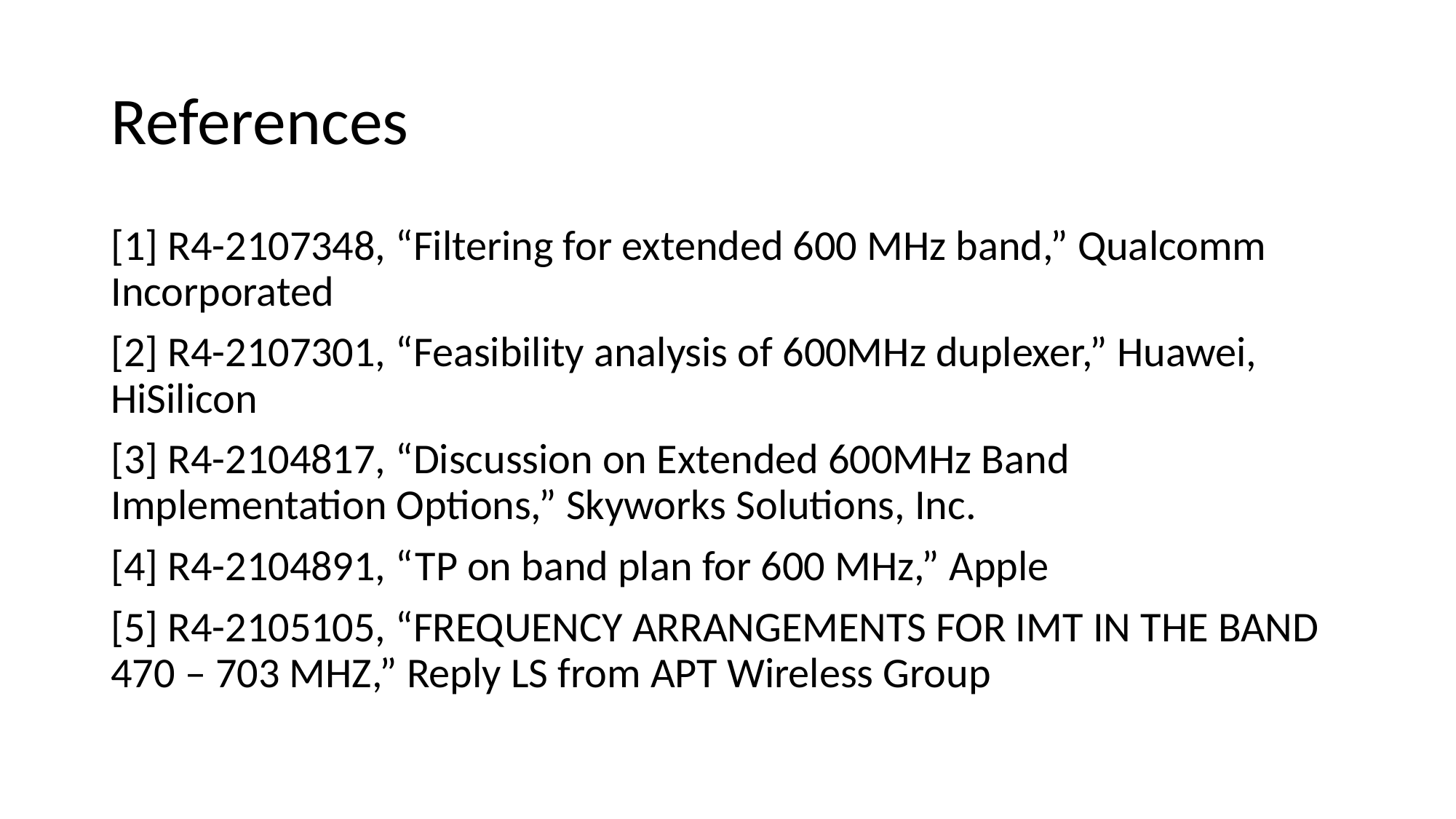

# References
[1] R4-2107348, “Filtering for extended 600 MHz band,” Qualcomm Incorporated
[2] R4-2107301, “Feasibility analysis of 600MHz duplexer,” Huawei, HiSilicon
[3] R4-2104817, “Discussion on Extended 600MHz Band Implementation Options,” Skyworks Solutions, Inc.
[4] R4-2104891, “TP on band plan for 600 MHz,” Apple
[5] R4-2105105, “FREQUENCY ARRANGEMENTS FOR IMT IN THE BAND 470 – 703 MHZ,” Reply LS from APT Wireless Group